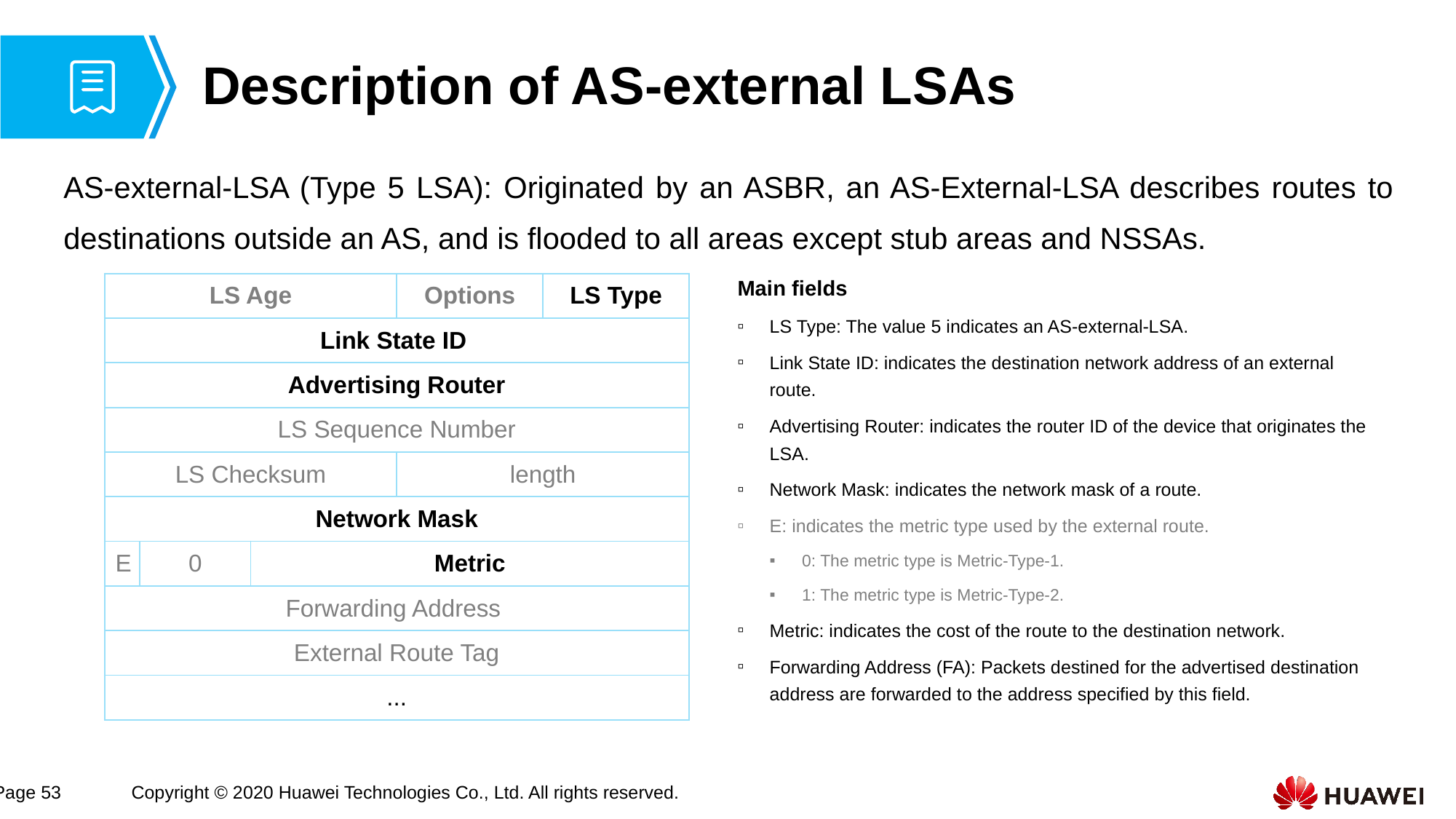

# Description of AS-external LSAs
AS-external-LSA (Type 5 LSA): Originated by an ASBR, an AS-External-LSA describes routes to destinations outside an AS, and is flooded to all areas except stub areas and NSSAs.
Main fields
LS Type: The value 5 indicates an AS-external-LSA.
Link State ID: indicates the destination network address of an external route.
Advertising Router: indicates the router ID of the device that originates the LSA.
Network Mask: indicates the network mask of a route.
E: indicates the metric type used by the external route.
0: The metric type is Metric-Type-1.
1: The metric type is Metric-Type-2.
Metric: indicates the cost of the route to the destination network.
Forwarding Address (FA): Packets destined for the advertised destination address are forwarded to the address specified by this field.
| LS Age |  |  | Options | LS Type |
| --- | --- | --- | --- | --- |
| Link State ID |  |  |  |  |
| Advertising Router |  |  |  |  |
| LS Sequence Number |  |  |  |  |
| LS Checksum |  |  | length |  |
| Network Mask |  |  |  |  |
| E | 0 | Metric |  |  |
| Forwarding Address |  |  |  |  |
| External Route Tag |  |  |  |  |
| ... |  |  |  |  |